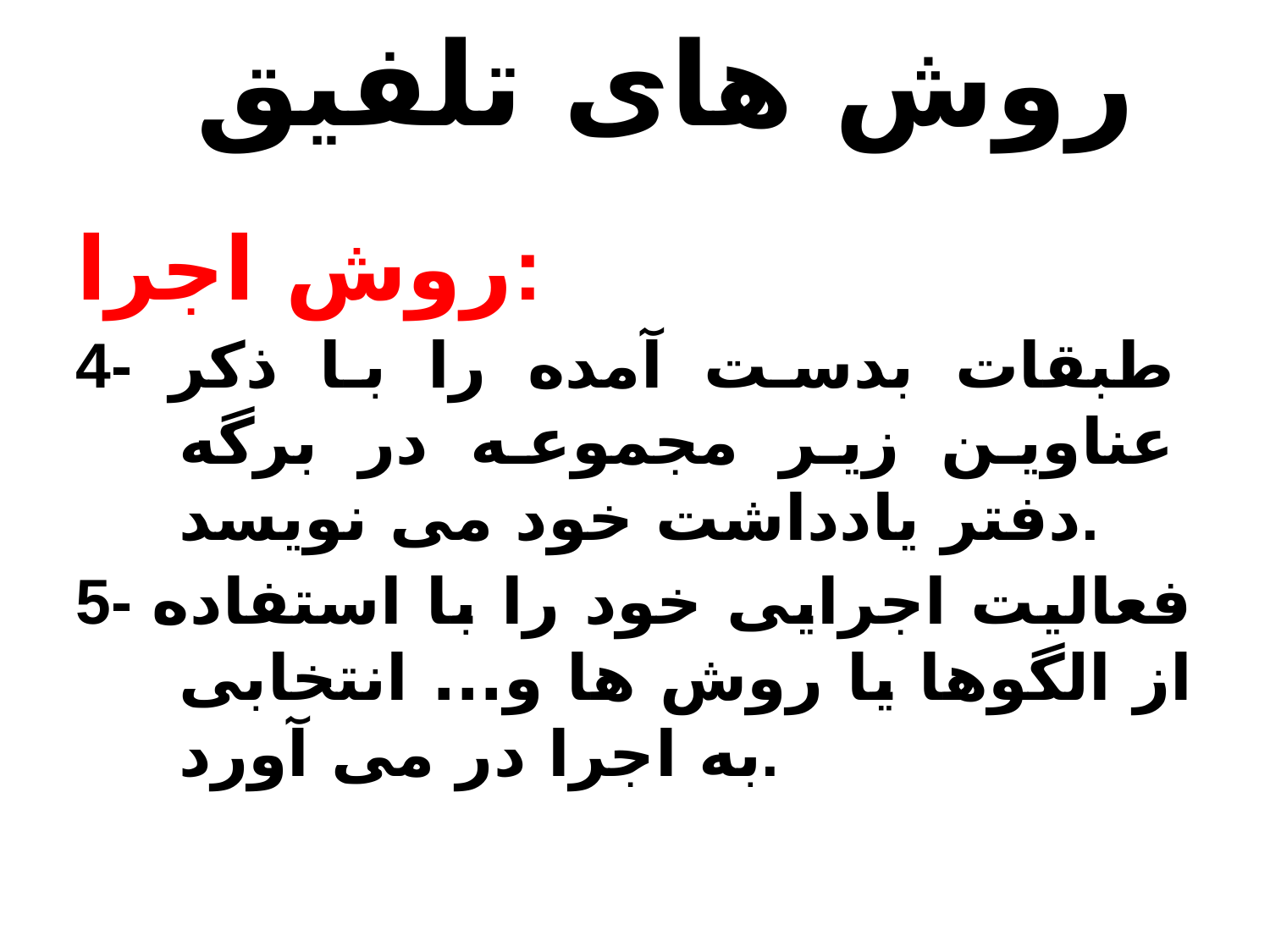

روش های تلفیق
روش اجرا:
4- طبقات بدست آمده را با ذکر عناوین زیر مجموعه در برگه دفتر یادداشت خود می نویسد.
5- فعالیت اجرایی خود را با استفاده از الگوها یا روش ها و... انتخابی به اجرا در می آورد.